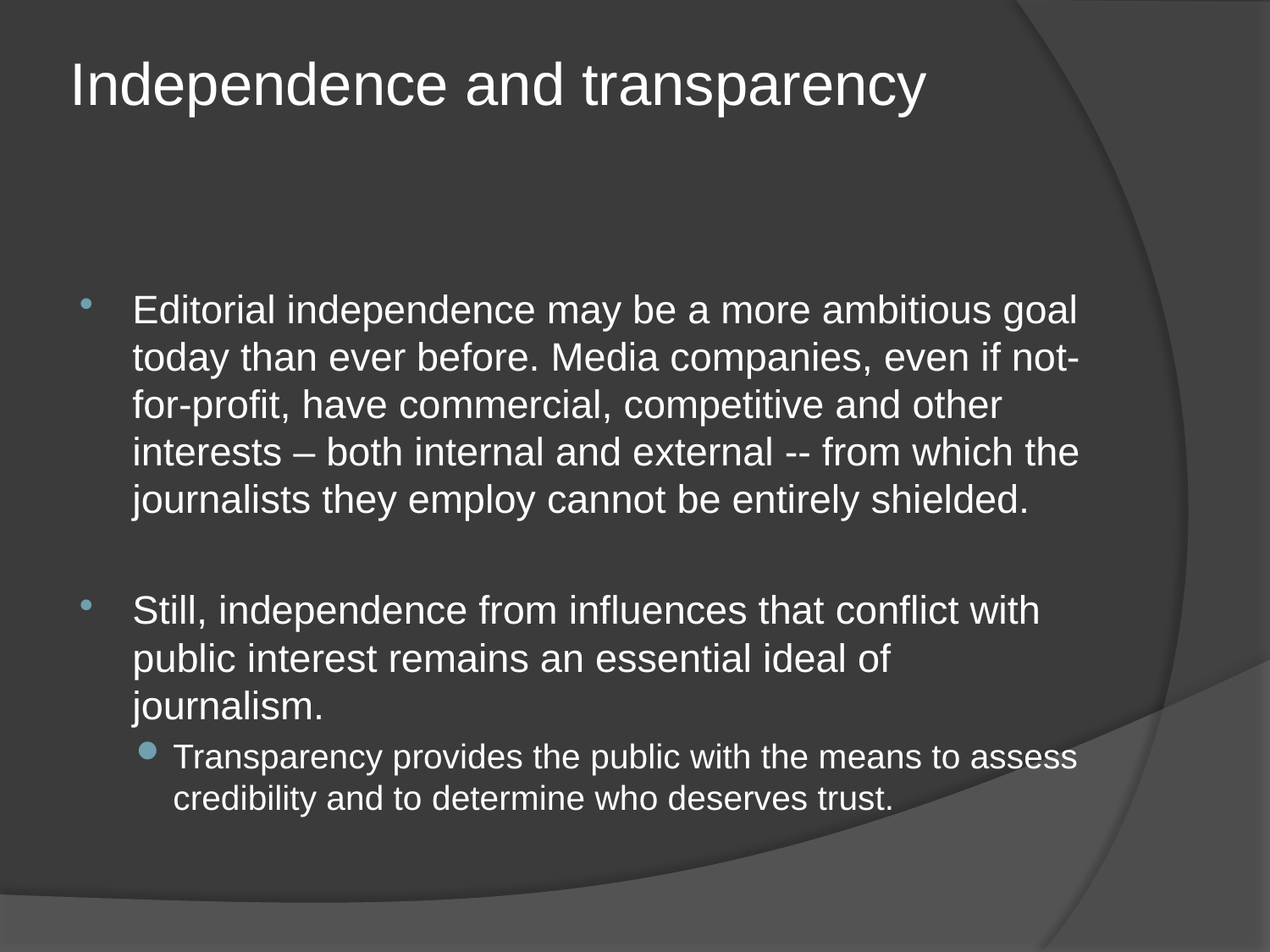

# Independence and transparency

Editorial independence may be a more ambitious goal today than ever before. Media companies, even if not-for-profit, have commercial, competitive and other interests – both internal and external -- from which the journalists they employ cannot be entirely shielded.

Still, independence from influences that conflict with public interest remains an essential ideal of journalism.
Transparency provides the public with the means to assess credibility and to determine who deserves trust.